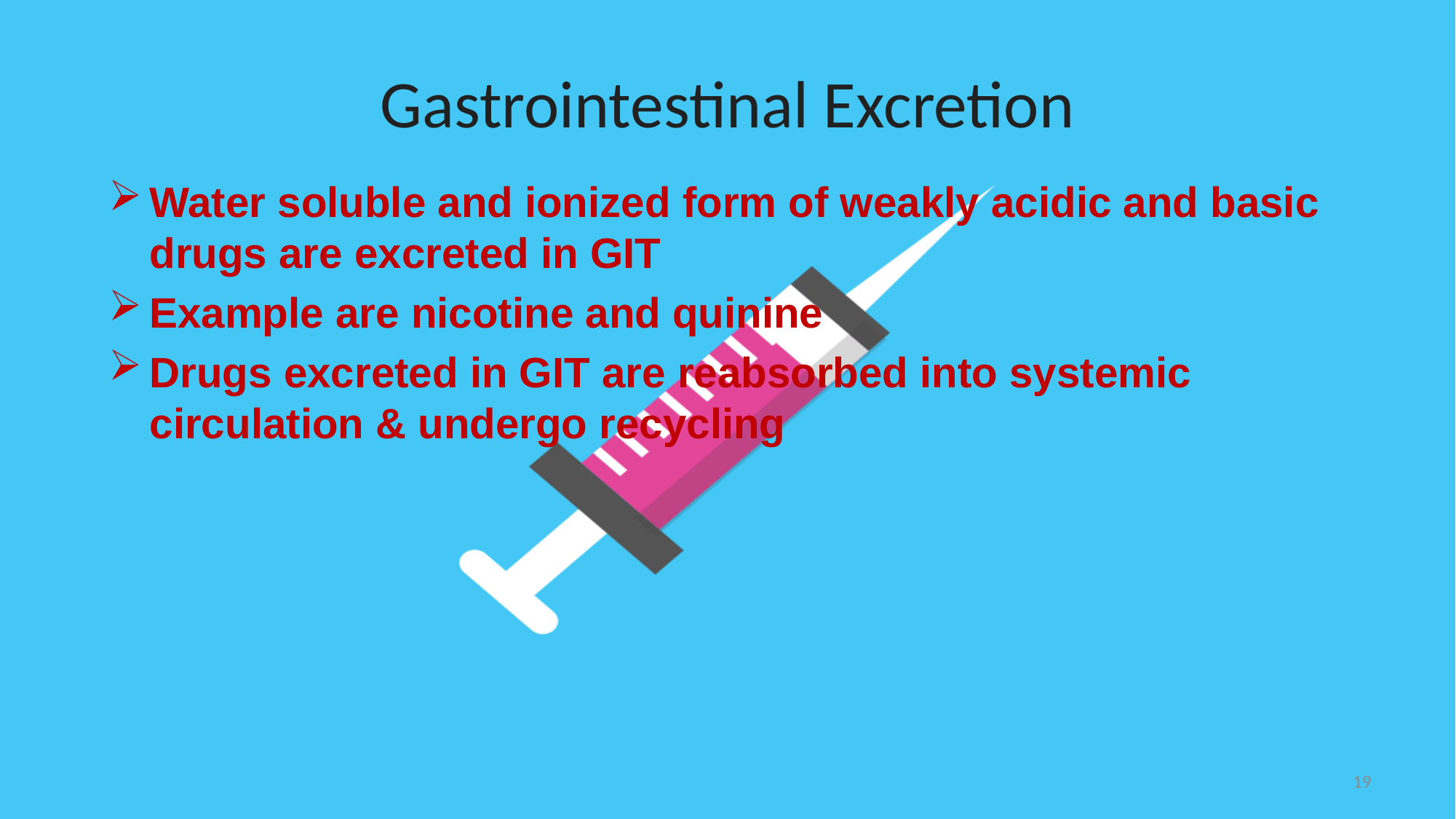

# Gastrointestinal Excretion
Water soluble and ionized form of weakly acidic and basic drugs are excreted in GIT
Example are nicotine and quinine
Drugs excreted in GIT are reabsorbed into systemic circulation & undergo recycling
19